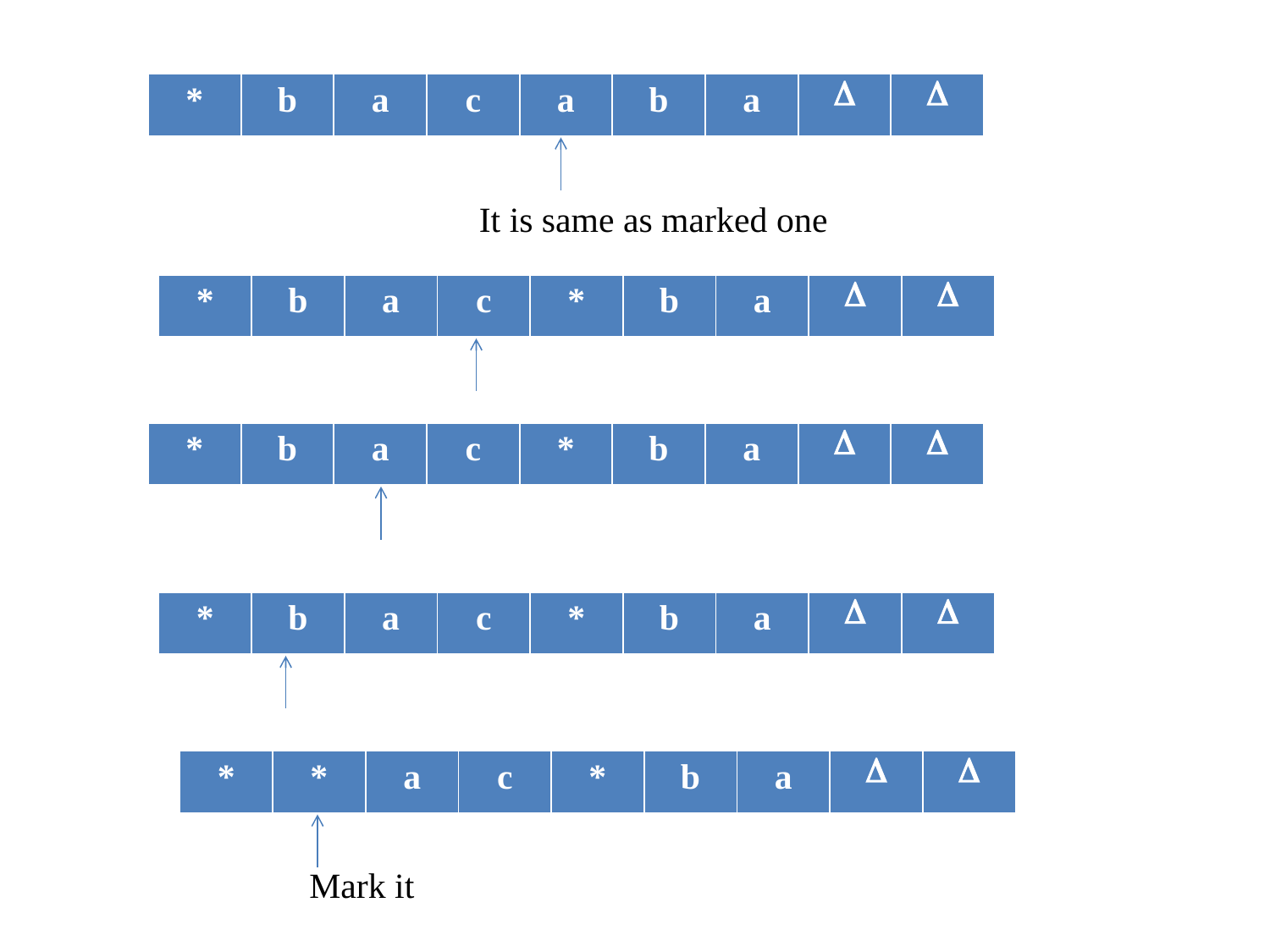

| \* | b | a | c | a | b | a | Δ | Δ |
| --- | --- | --- | --- | --- | --- | --- | --- | --- |
It is same as marked one
| \* | b | a | c | \* | b | a | Δ | Δ |
| --- | --- | --- | --- | --- | --- | --- | --- | --- |
| \* | b | a | c | \* | b | a | Δ | Δ |
| --- | --- | --- | --- | --- | --- | --- | --- | --- |
| \* | b | a | c | \* | b | a | Δ | Δ |
| --- | --- | --- | --- | --- | --- | --- | --- | --- |
| \* | \* | a | c | \* | b | a | Δ | Δ |
| --- | --- | --- | --- | --- | --- | --- | --- | --- |
Mark it